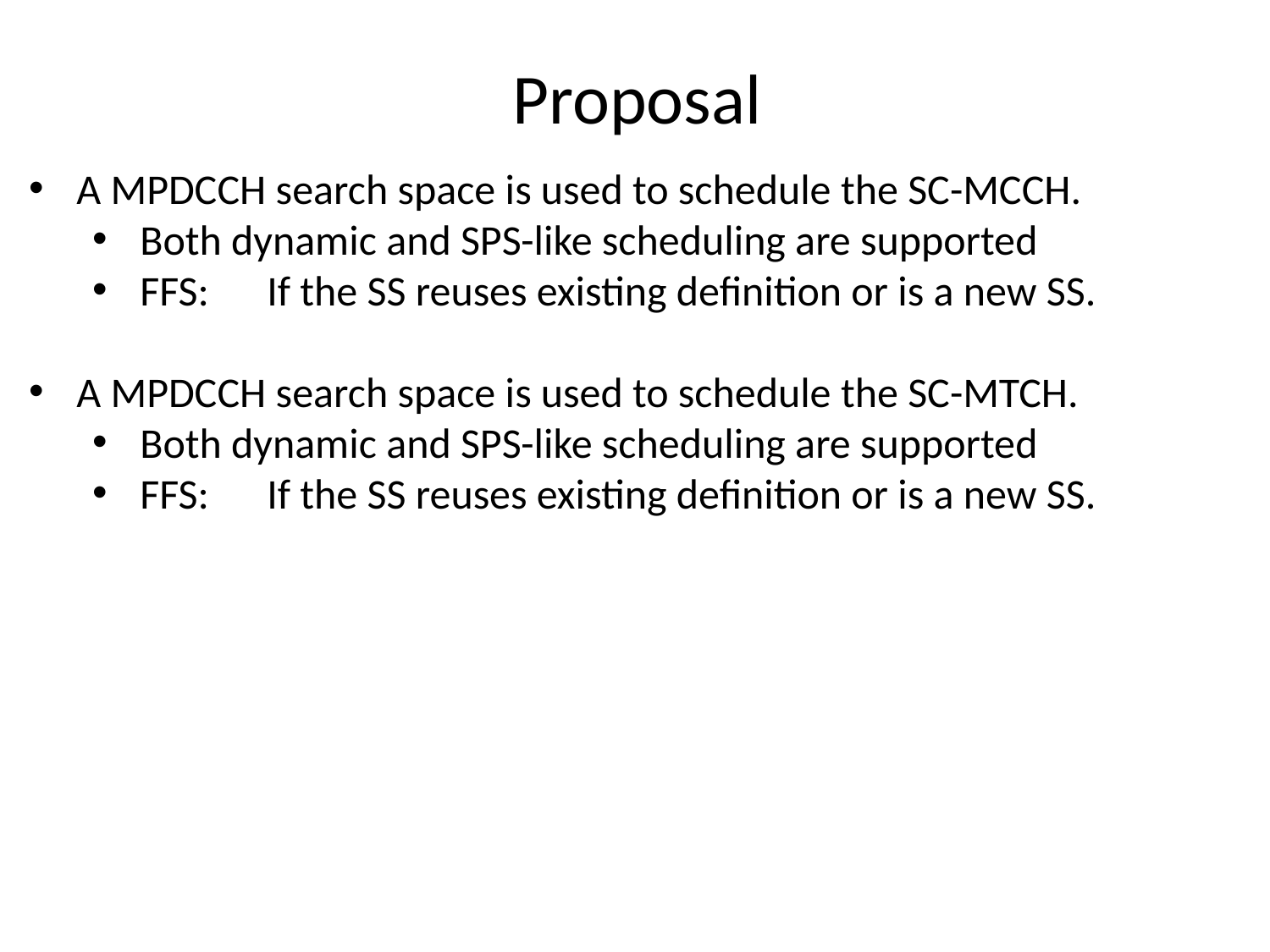

# Proposal
A MPDCCH search space is used to schedule the SC-MCCH.
Both dynamic and SPS-like scheduling are supported
FFS:	If the SS reuses existing definition or is a new SS.

A MPDCCH search space is used to schedule the SC-MTCH.
Both dynamic and SPS-like scheduling are supported
FFS:	If the SS reuses existing definition or is a new SS.